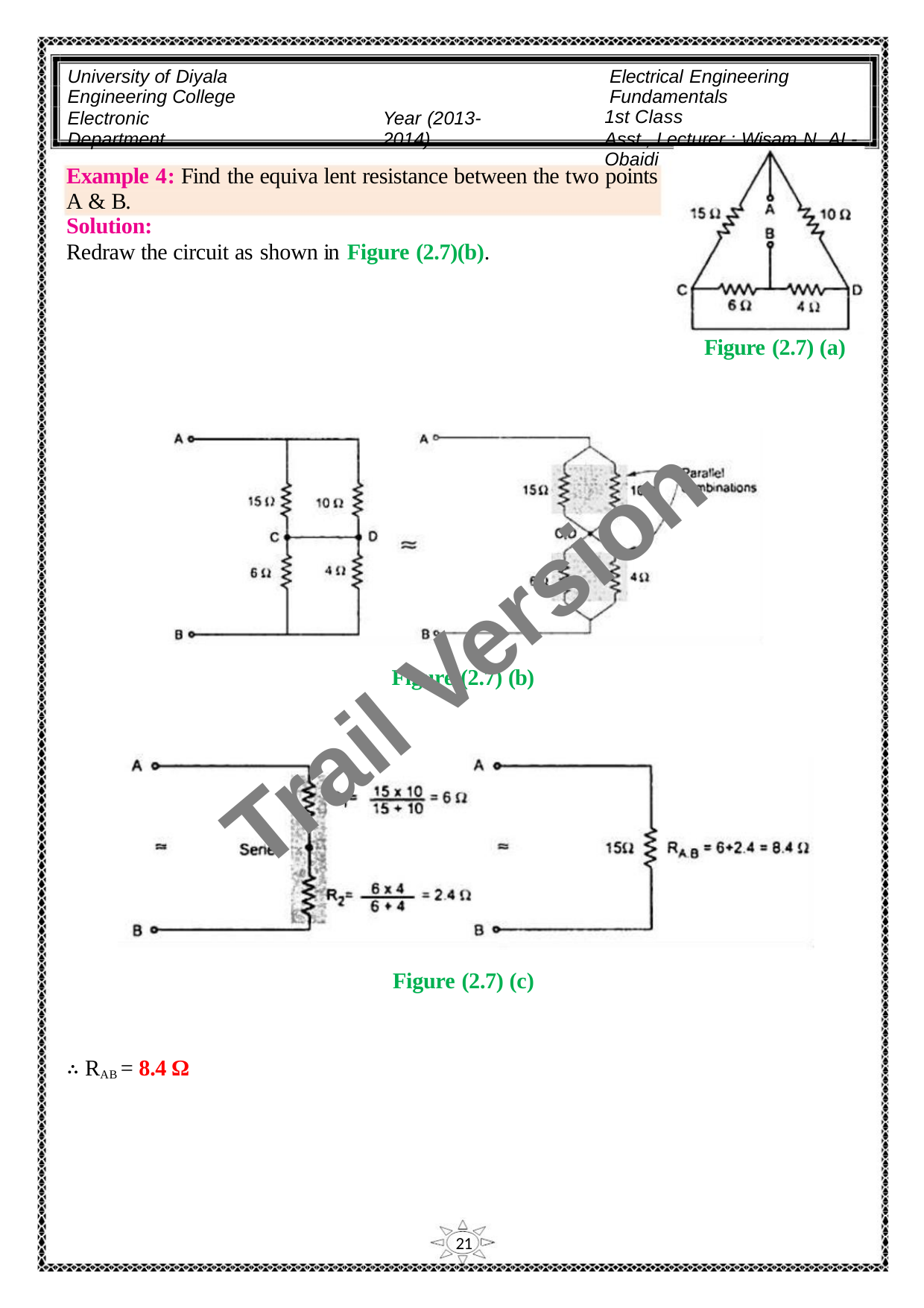

University of Diyala
Engineering College
Electronic Department
Electrical Engineering Fundamentals
1st Class
Asst., Lecturer : Wisam N. AL-Obaidi
Year (2013-2014)
Example 4: Find the equiva lent resistance between the two points
A & B.
Solution:
Redraw the circuit as shown in Figure (2.7)(b).
Figure (2.7) (a)
Trail Version
Trail Version
Trail Version
Trail Version
Trail Version
Trail Version
Trail Version
Trail Version
Trail Version
Trail Version
Trail Version
Trail Version
Trail Version
Figure (2.7) (b)
Figure (2.7) (c)
∴ RAB = 8.4 Ω
21